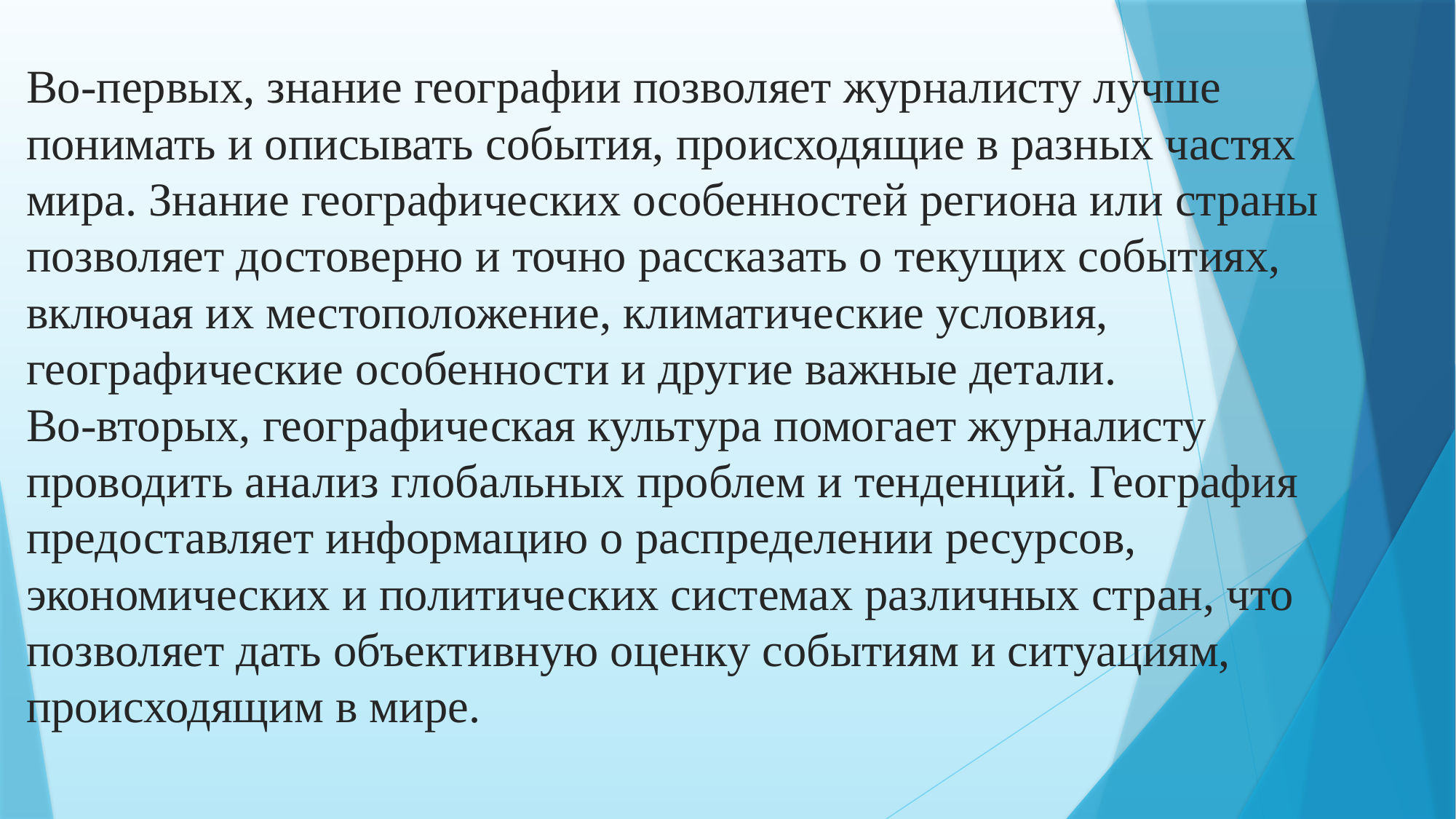

# Во-первых, знание географии позволяет журналисту лучше понимать и описывать события, происходящие в разных частях мира. Знание географических особенностей региона или страны позволяет достоверно и точно рассказать о текущих событиях, включая их местоположение, климатические условия, географические особенности и другие важные детали. Во-вторых, географическая культура помогает журналисту проводить анализ глобальных проблем и тенденций. География предоставляет информацию о распределении ресурсов, экономических и политических системах различных стран, что позволяет дать объективную оценку событиям и ситуациям, происходящим в мире.